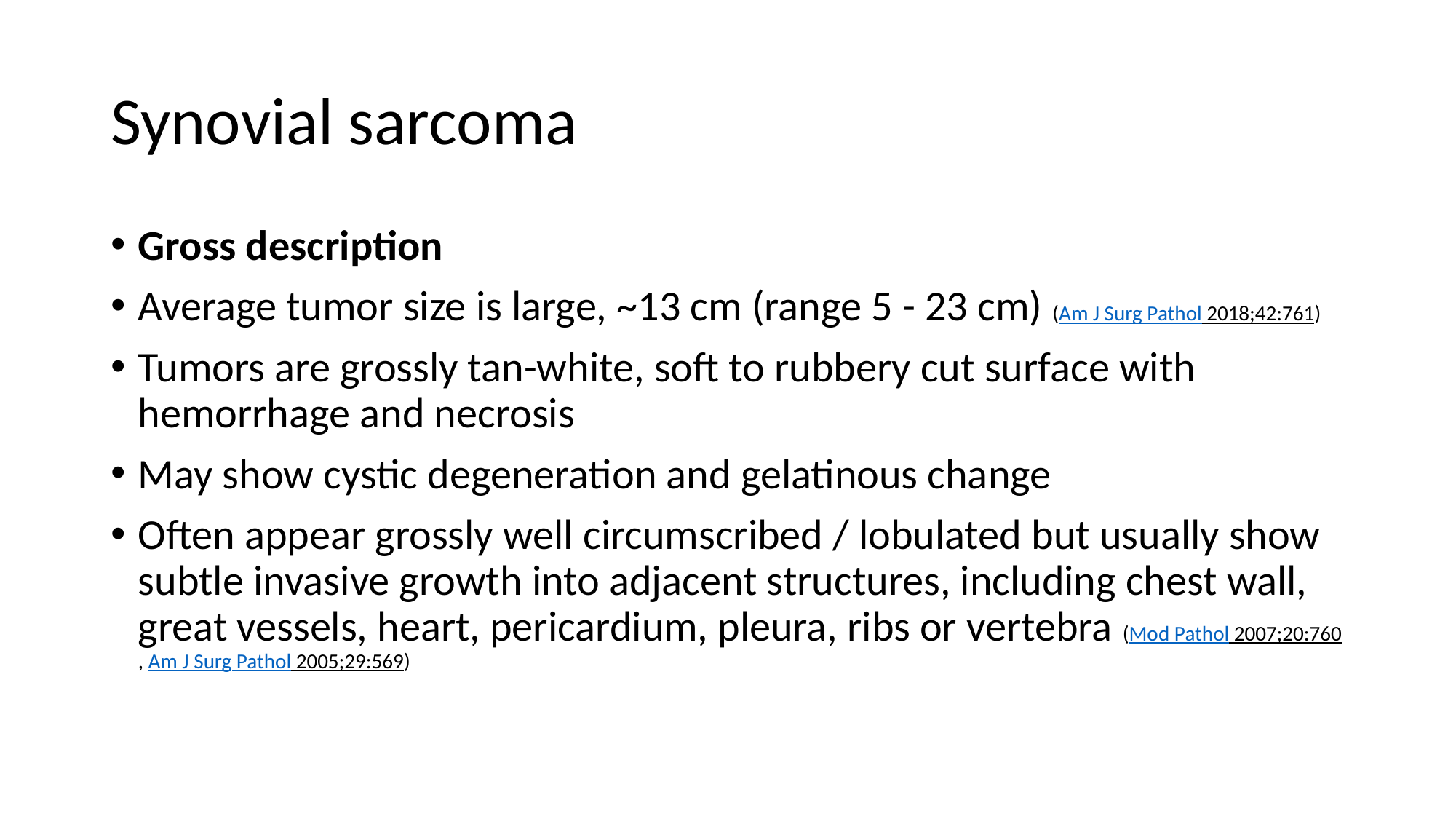

# Synovial sarcoma
Gross description
Average tumor size is large, ~13 cm (range 5 - 23 cm) (Am J Surg Pathol 2018;42:761)
Tumors are grossly tan-white, soft to rubbery cut surface with hemorrhage and necrosis
May show cystic degeneration and gelatinous change
Often appear grossly well circumscribed / lobulated but usually show subtle invasive growth into adjacent structures, including chest wall, great vessels, heart, pericardium, pleura, ribs or vertebra (Mod Pathol 2007;20:760, Am J Surg Pathol 2005;29:569)